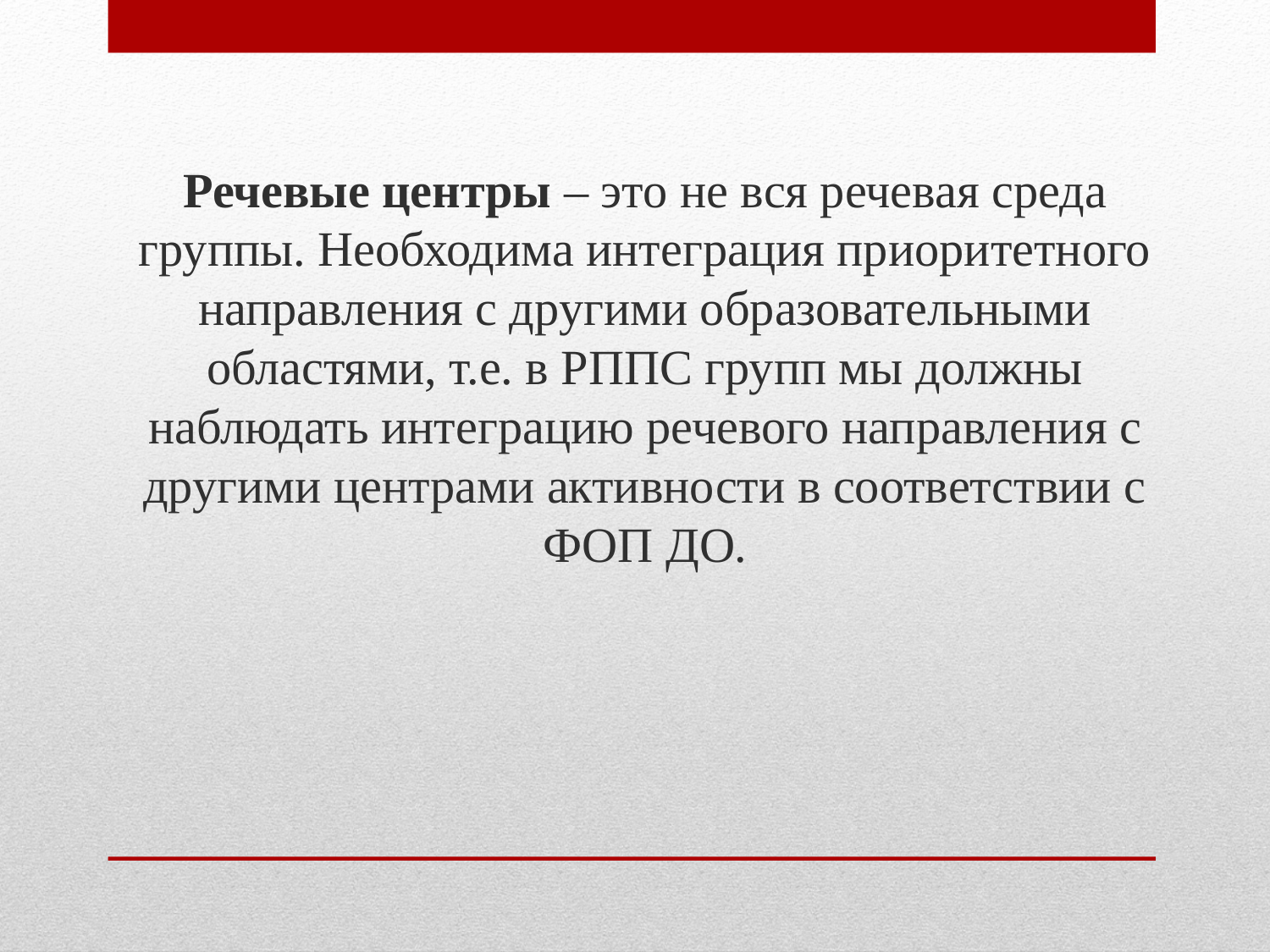

Речевые центры – это не вся речевая среда группы. Необходима интеграция приоритетного направления с другими образовательными областями, т.е. в РППС групп мы должны наблюдать интеграцию речевого направления с другими центрами активности в соответствии с ФОП ДО.